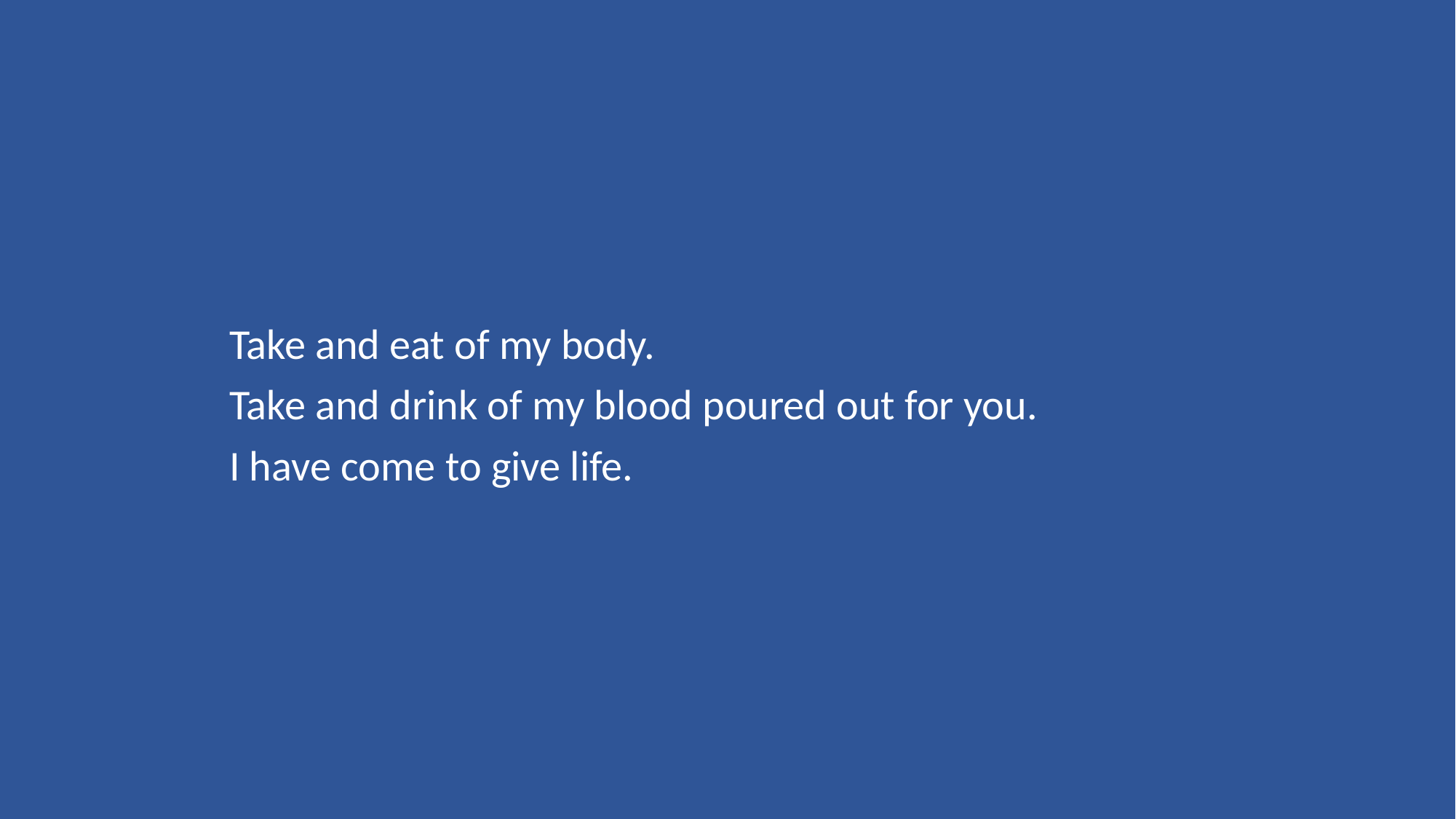

Take and eat of my body.
Take and drink of my blood poured out for you.
I have come to give life.